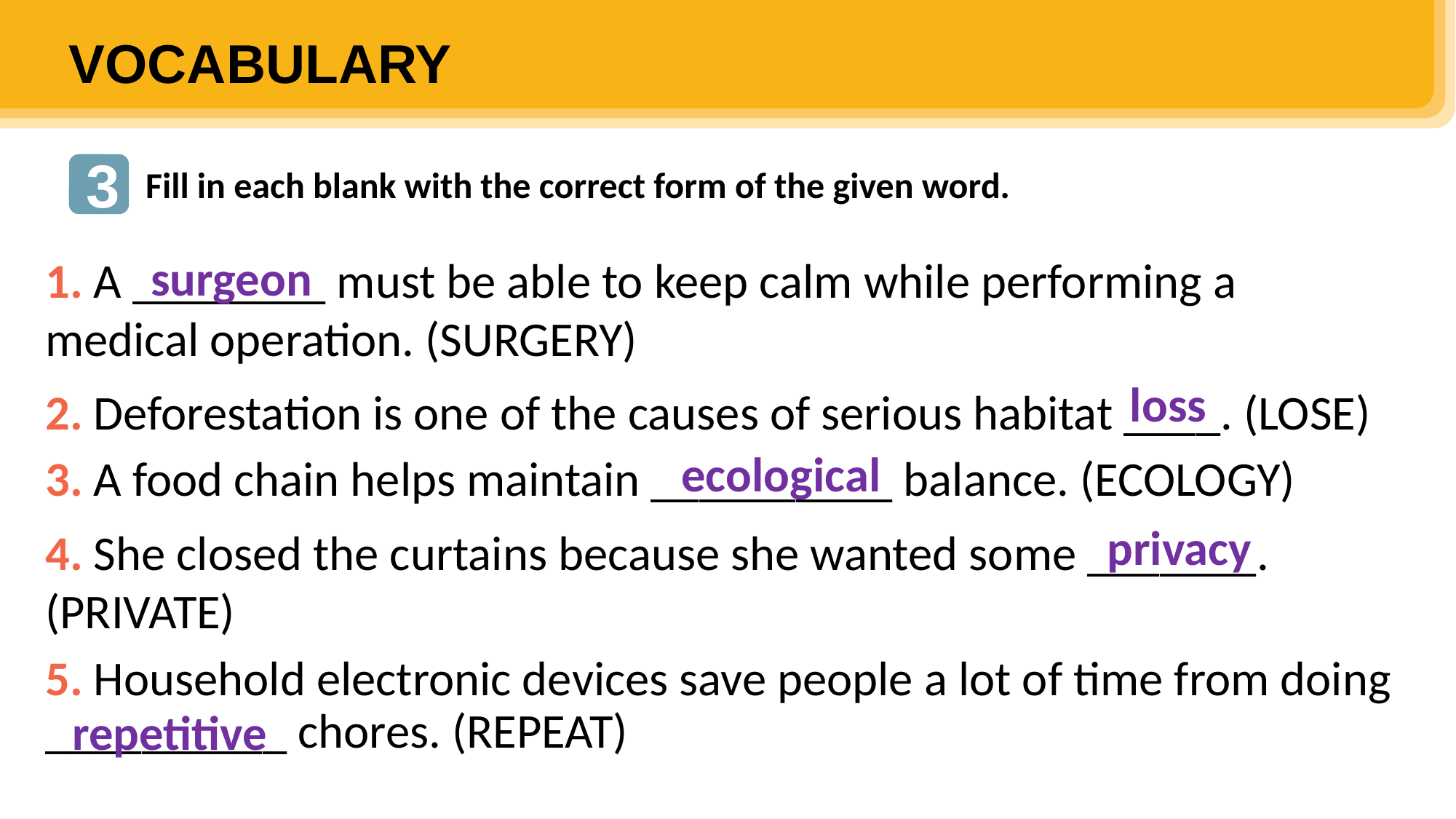

VOCABULARY
3

Fill in each blank with the correct form of the given word.
surgeon
1. A ________ must be able to keep calm while performing a medical operation. (SURGERY)
2. Deforestation is one of the causes of serious habitat ____. (LOSE)
3. A food chain helps maintain __________ balance. (ECOLOGY)
4. She closed the curtains because she wanted some _______. (PRIVATE)
5. Household electronic devices save people a lot of time from doing __________ chores. (REPEAT)

loss
ecological
privacy
repetitive